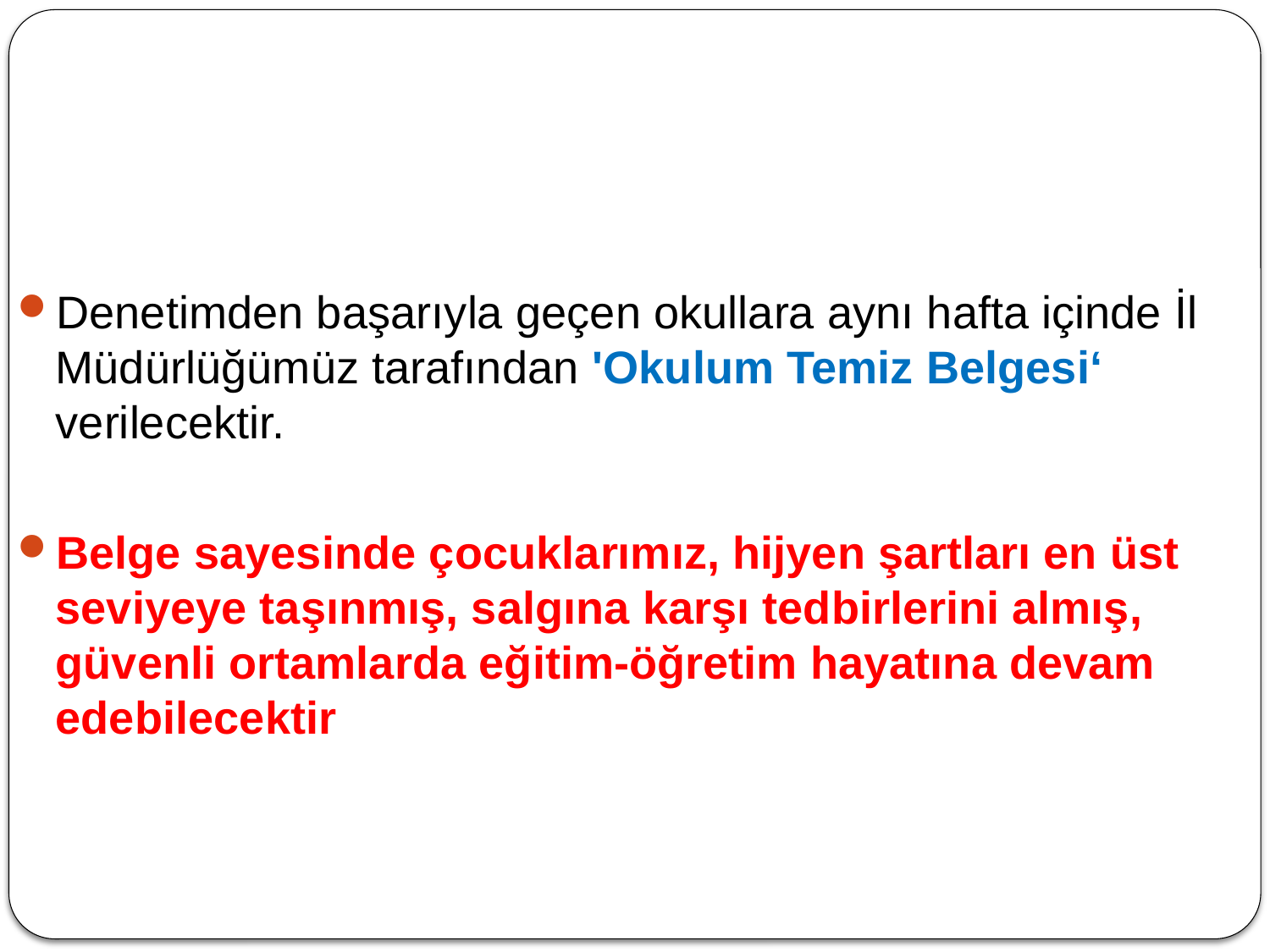

Denetimden başarıyla geçen okullara aynı hafta içinde İl Müdürlüğümüz tarafından 'Okulum Temiz Belgesi‘ verilecektir.

Belge sayesinde çocuklarımız, hijyen şartları en üst seviyeye taşınmış, salgına karşı tedbirlerini almış, güvenli ortamlarda eğitim-öğretim hayatına devam edebilecektir